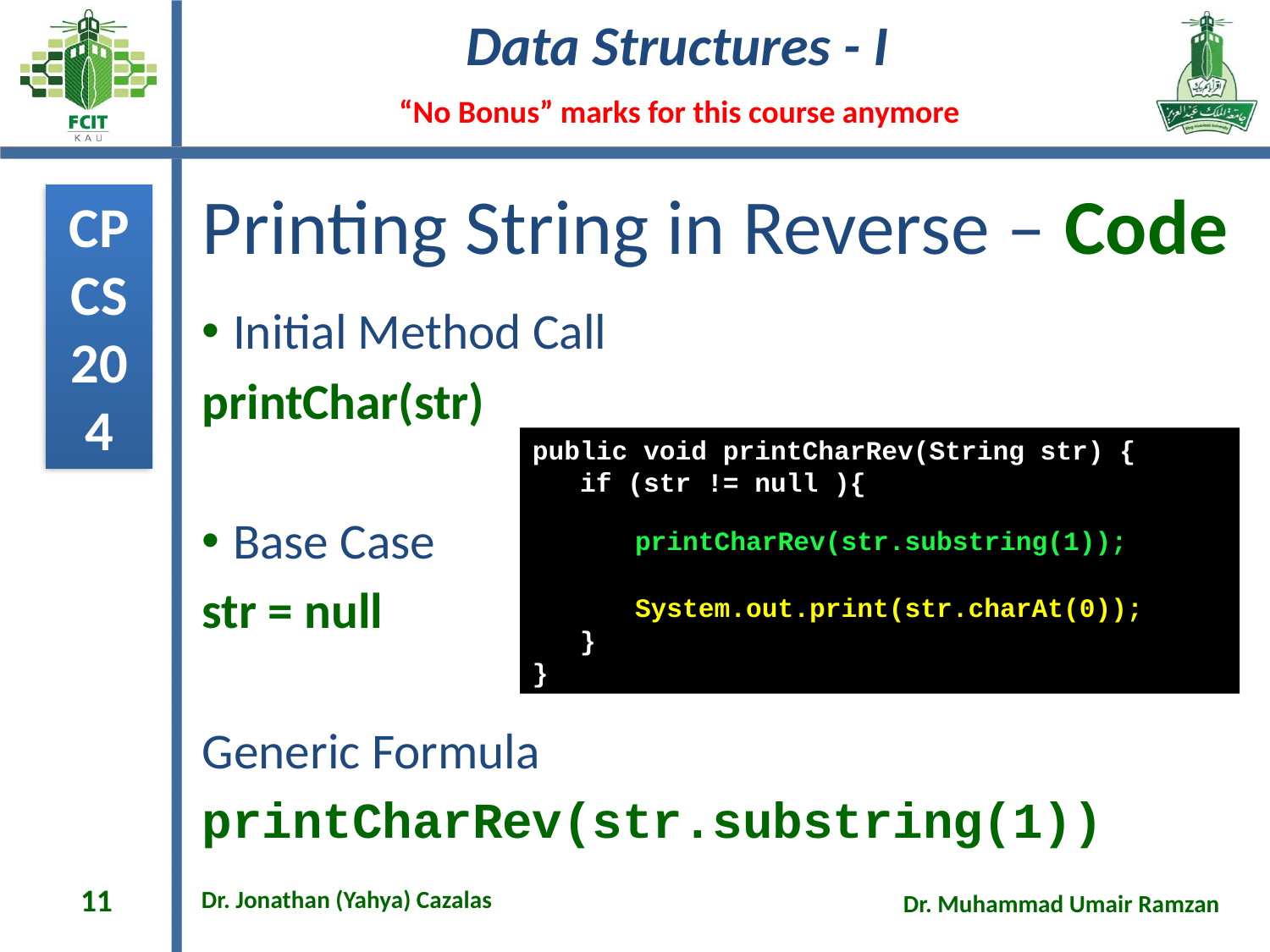

# Printing String in Reverse – Code
Initial Method Call
printChar(str)

Base Case
str = null

Generic Formula
printCharRev(str.substring(1))
public void printCharRev(String str) {
   if (str != null ){

      System.out.print(str.charAt(0));

      printCharRev(str.substring(1));
   }
}
printCharRev(str.substring(1));
System.out.print(str.charAt(0));
11